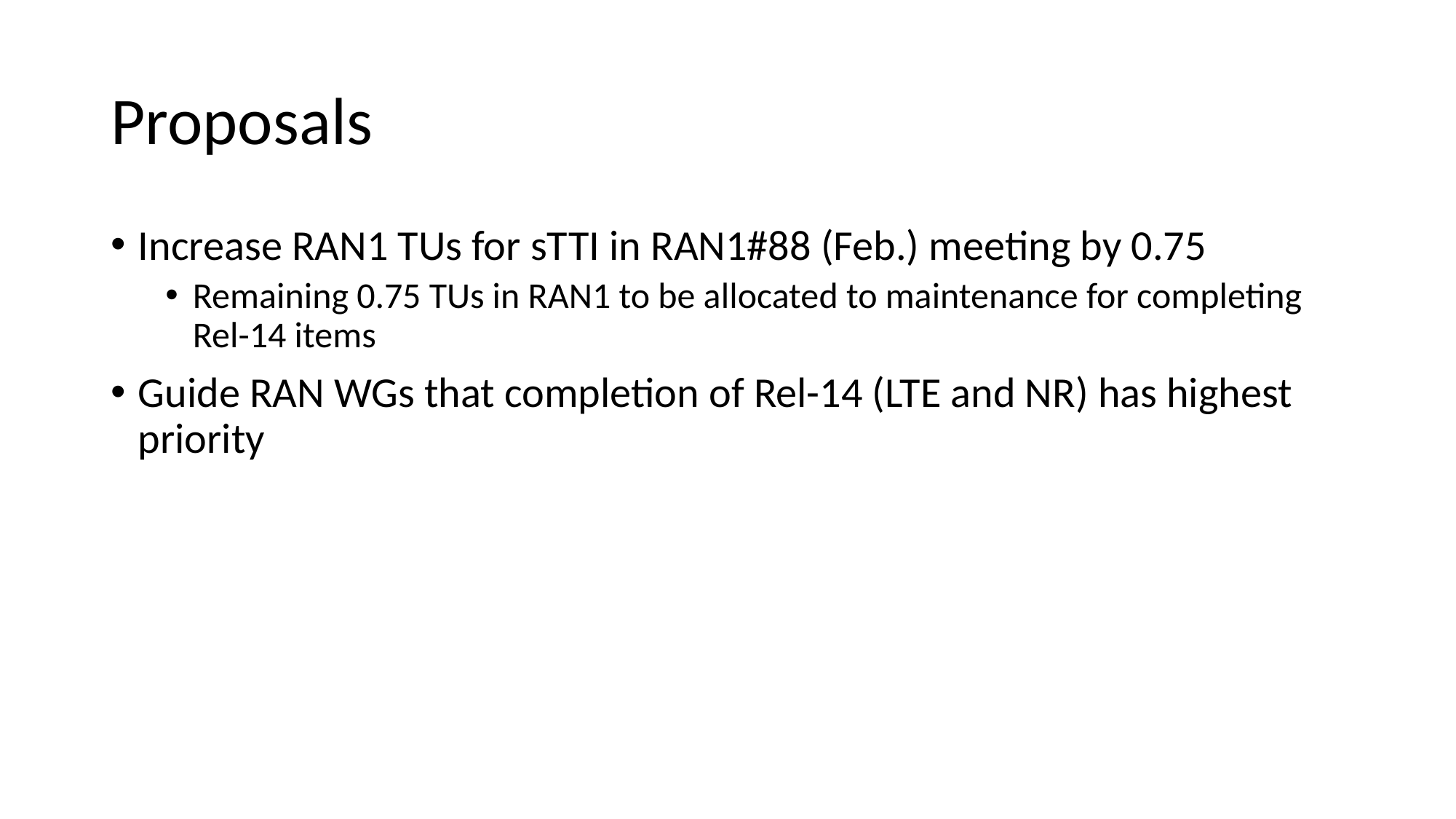

# Proposals
Increase RAN1 TUs for sTTI in RAN1#88 (Feb.) meeting by 0.75
Remaining 0.75 TUs in RAN1 to be allocated to maintenance for completing Rel-14 items
Guide RAN WGs that completion of Rel-14 (LTE and NR) has highest priority